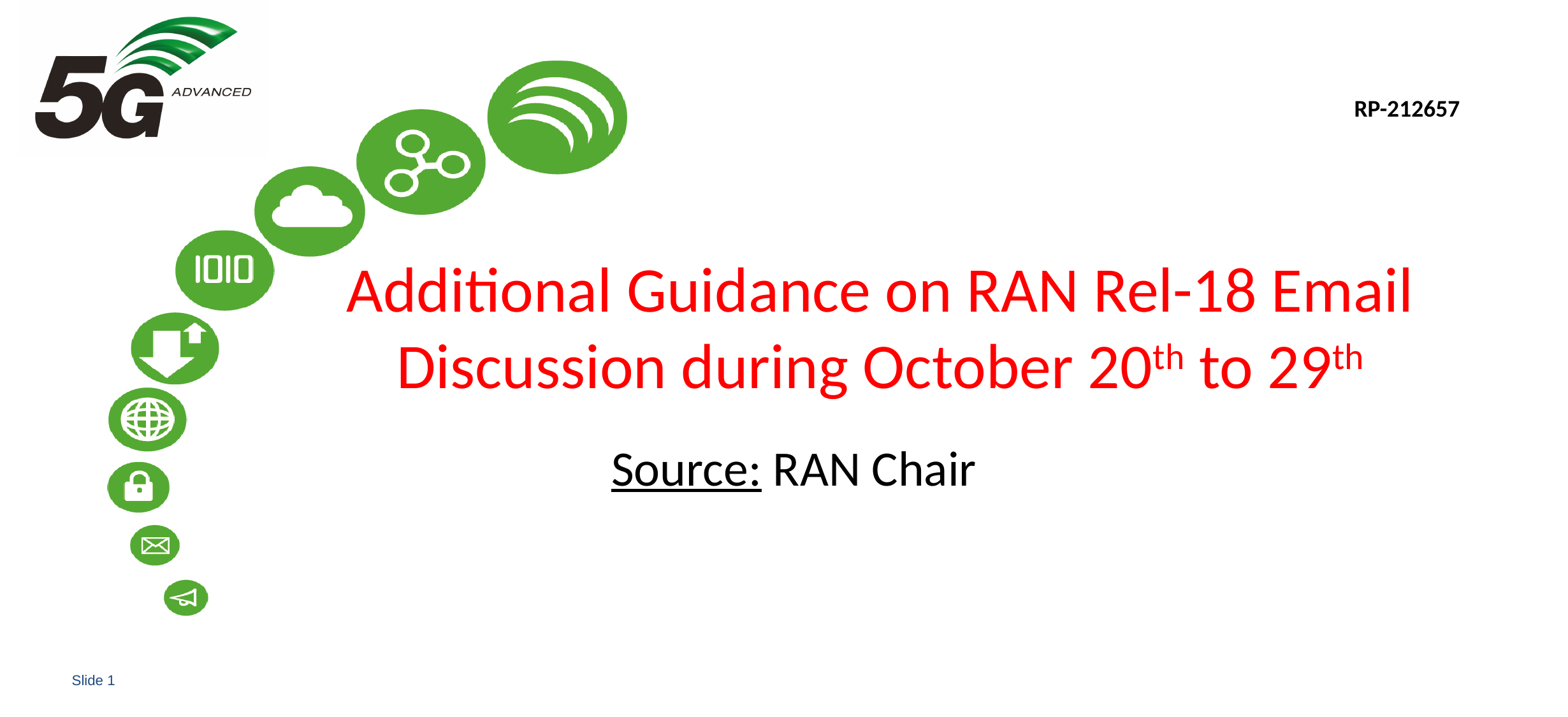

RP-212657
# Additional Guidance on RAN Rel-18 Email Discussion during October 20th to 29th
Source: RAN Chair